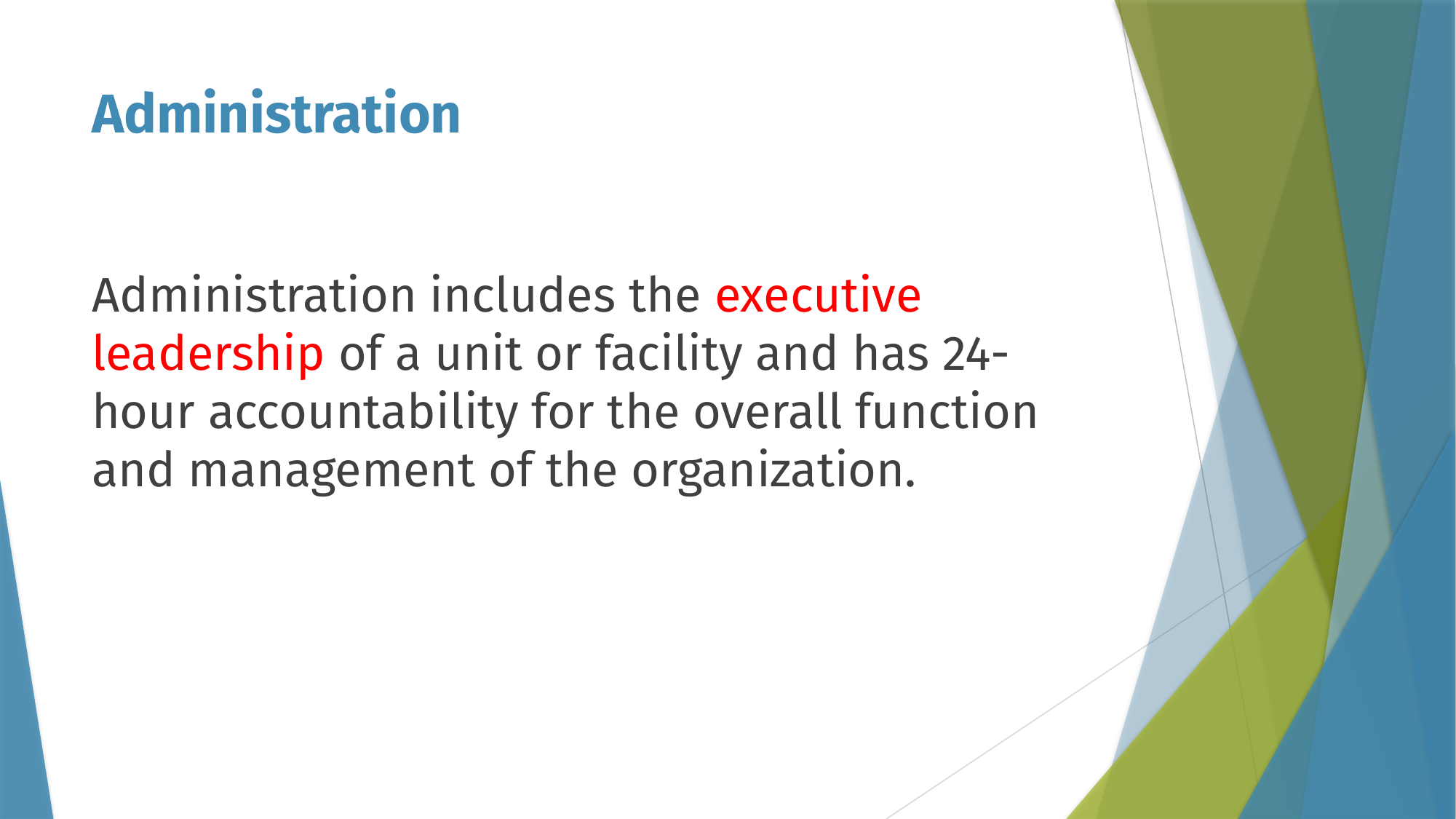

# Administration
Administration includes the executive leadership of a unit or facility and has 24-hour accountability for the overall function and management of the organization.